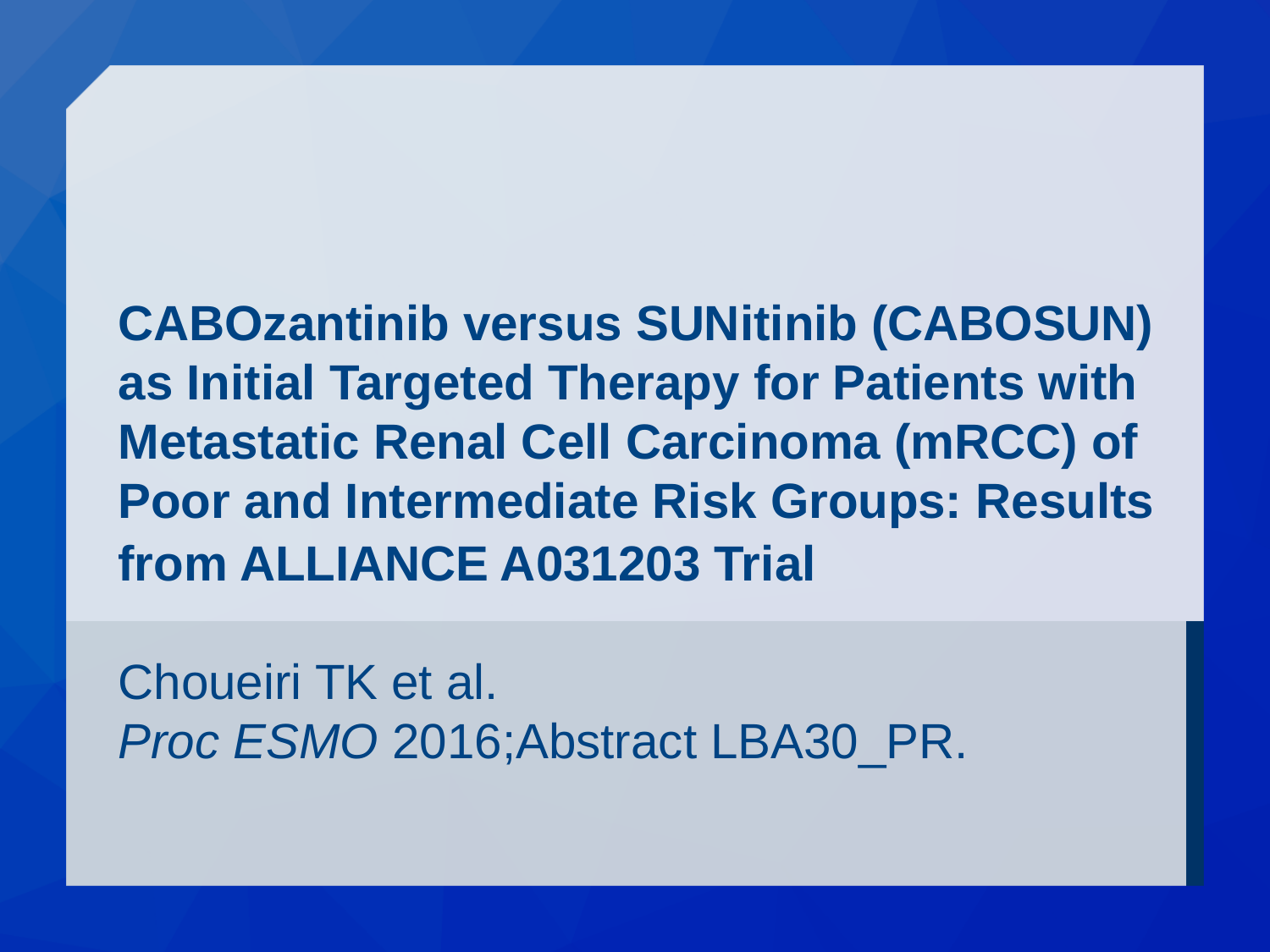

# CABOzantinib versus SUNitinib (CABOSUN) as Initial Targeted Therapy for Patients with Metastatic Renal Cell Carcinoma (mRCC) of Poor and Intermediate Risk Groups: Results from ALLIANCE A031203 Trial
Choueiri TK et al.
Proc ESMO 2016;Abstract LBA30_PR.